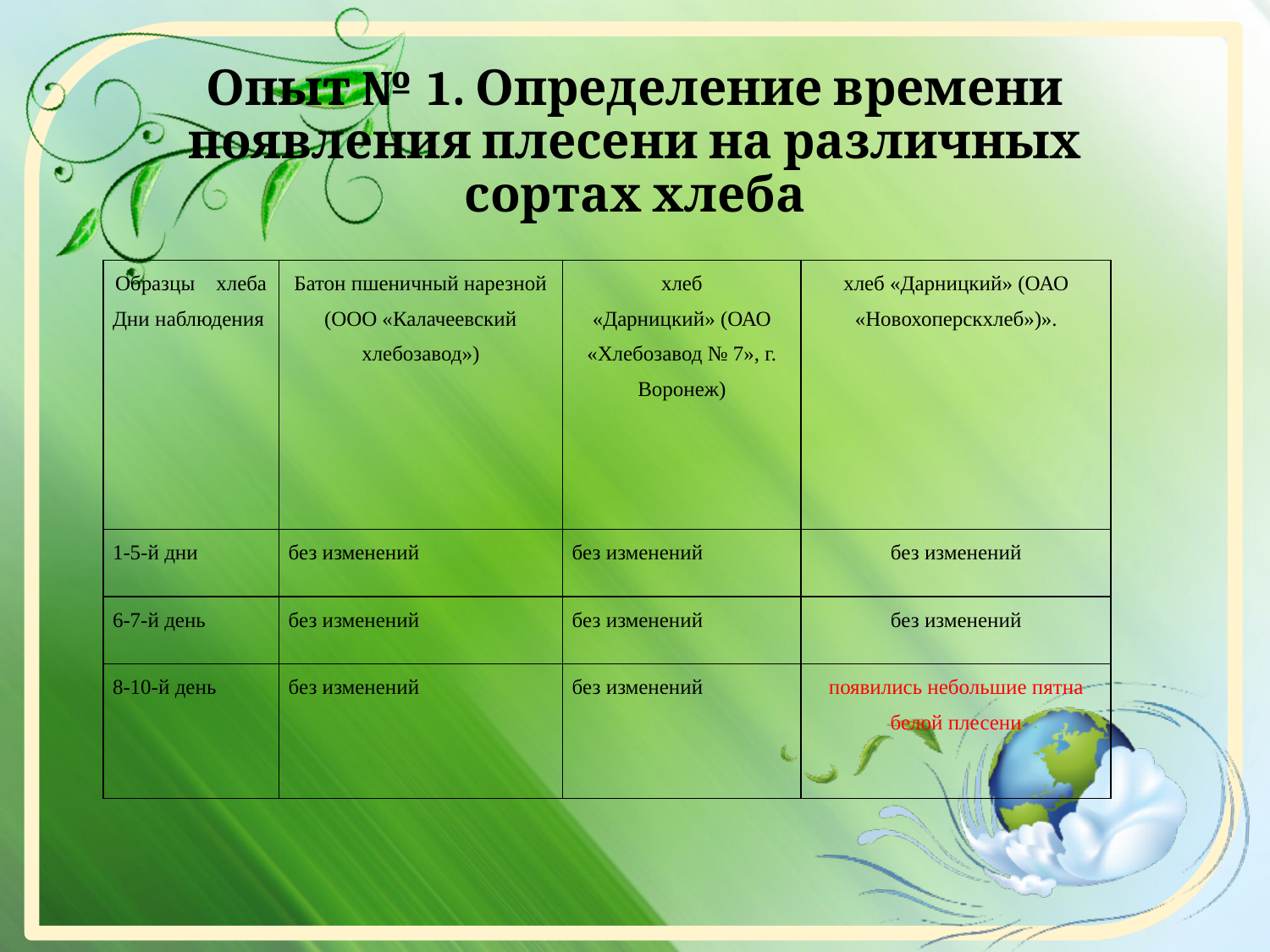

# Опыт № 1. Определение времени появления плесени на различных сортах хлеба
| Образцы хлеба Дни наблюдения | Батон пшеничный нарезной (ООО «Калачеевский хлебозавод») | хлеб «Дарницкий» (ОАО «Хлебозавод № 7», г. Воронеж) | хлеб «Дарницкий» (ОАО «Новохоперскхлеб»)». |
| --- | --- | --- | --- |
| 1-5-й дни | без изменений | без изменений | без изменений |
| 6-7-й день | без изменений | без изменений | без изменений |
| 8-10-й день | без изменений | без изменений | появились небольшие пятна белой плесени |